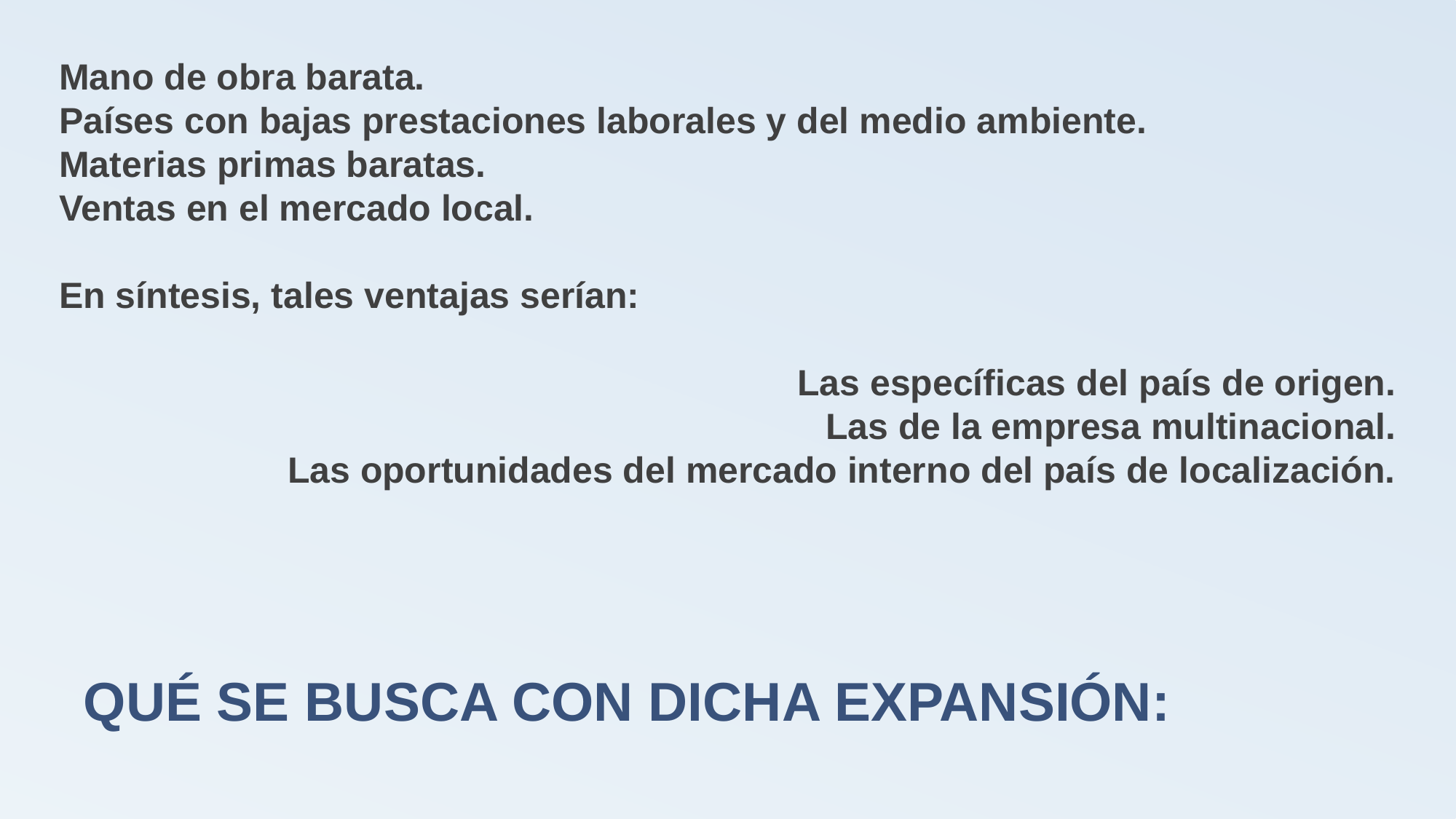

Mano de obra barata.
Países con bajas prestaciones laborales y del medio ambiente.
Materias primas baratas.
Ventas en el mercado local.

En síntesis, tales ventajas serían:

Las específicas del país de origen.
Las de la empresa multinacional.
Las oportunidades del mercado interno del país de localización.
# QUÉ SE BUSCA CON DICHA EXPANSIÓN: